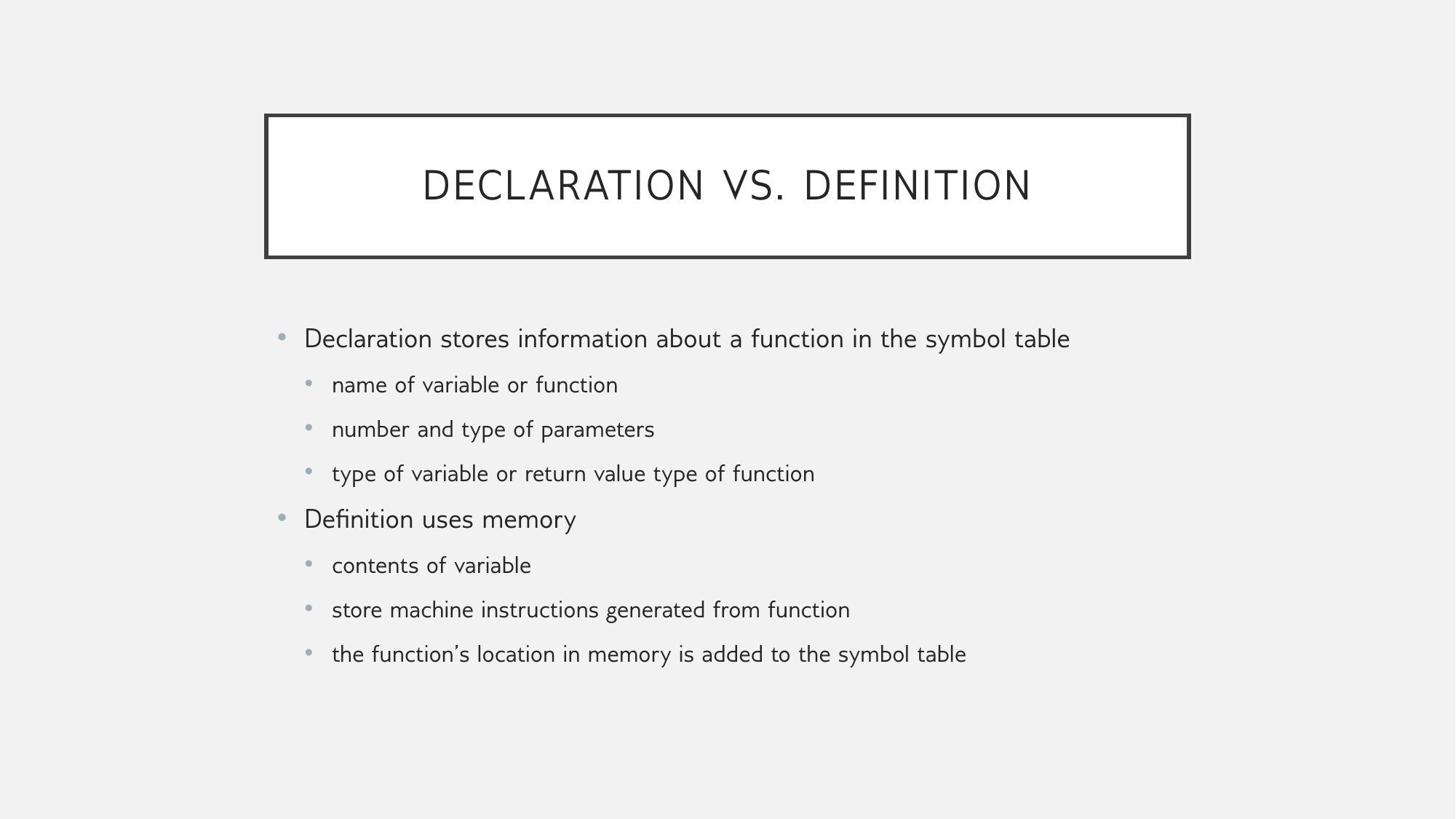

# Declaration vs. definition
Declaration stores information about a function in the symbol table
name of variable or function
number and type of parameters
type of variable or return value type of function
Definition uses memory
contents of variable
store machine instructions generated from function
the function’s location in memory is added to the symbol table